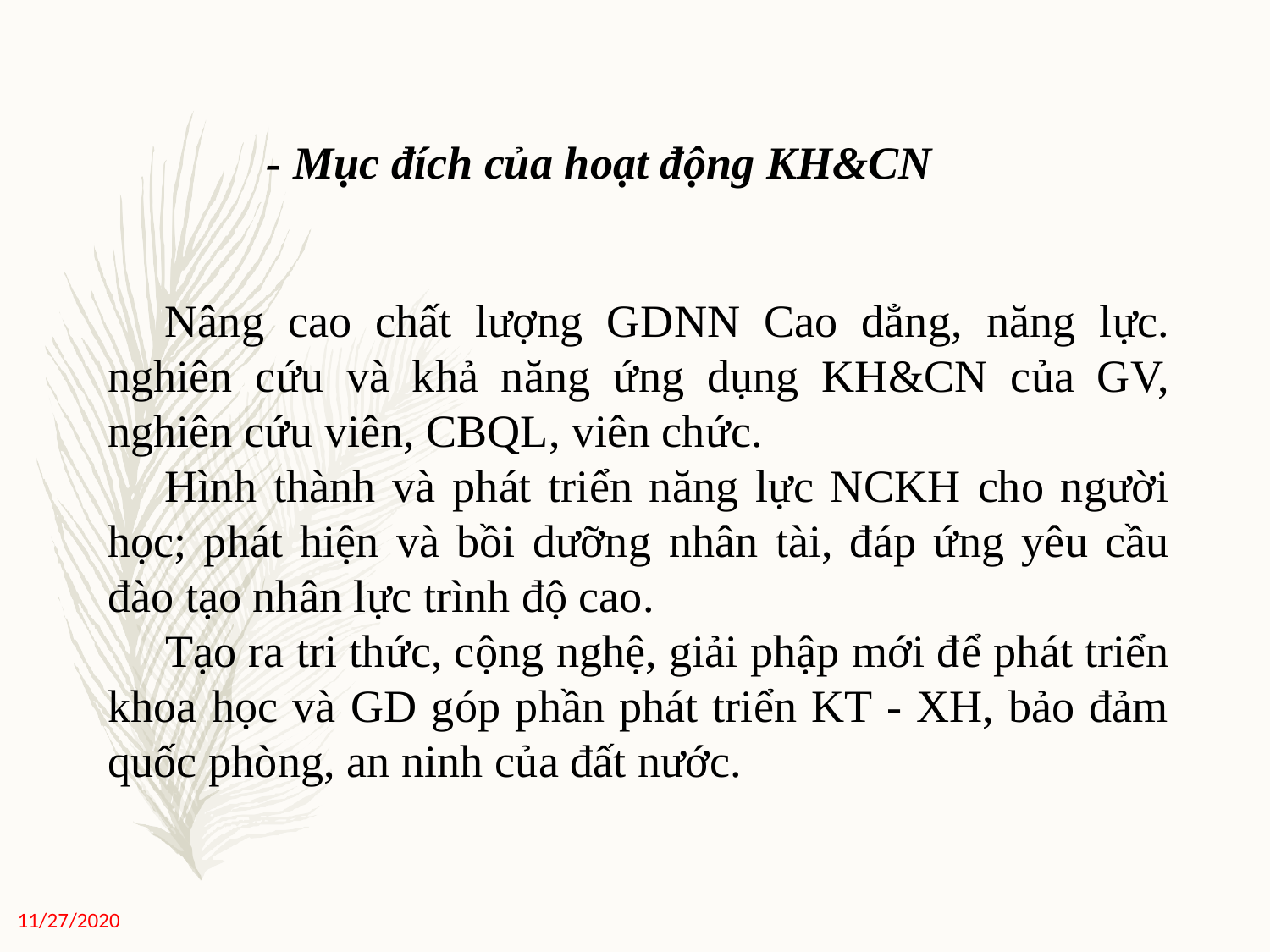

- Mục đích của hoạt động KH&CN
	Nâng cao chất lượng GDNN Cao dẳng, năng lực. nghiên cứu và khả năng ứng dụng KH&CN của GV, nghiên cứu viên, CBQL, viên chức.
	Hình thành và phát triển năng lực NCKH cho người học; phát hiện và bồi dưỡng nhân tài, đáp ứng yêu cầu đào tạo nhân lực trình độ cao.
	Tạo ra tri thức, cộng nghệ, giải phập mới để phát triển khoa học và GD góp phần phát triển KT - XH, bảo đảm quốc phòng, an ninh của đất nước.
11/27/2020